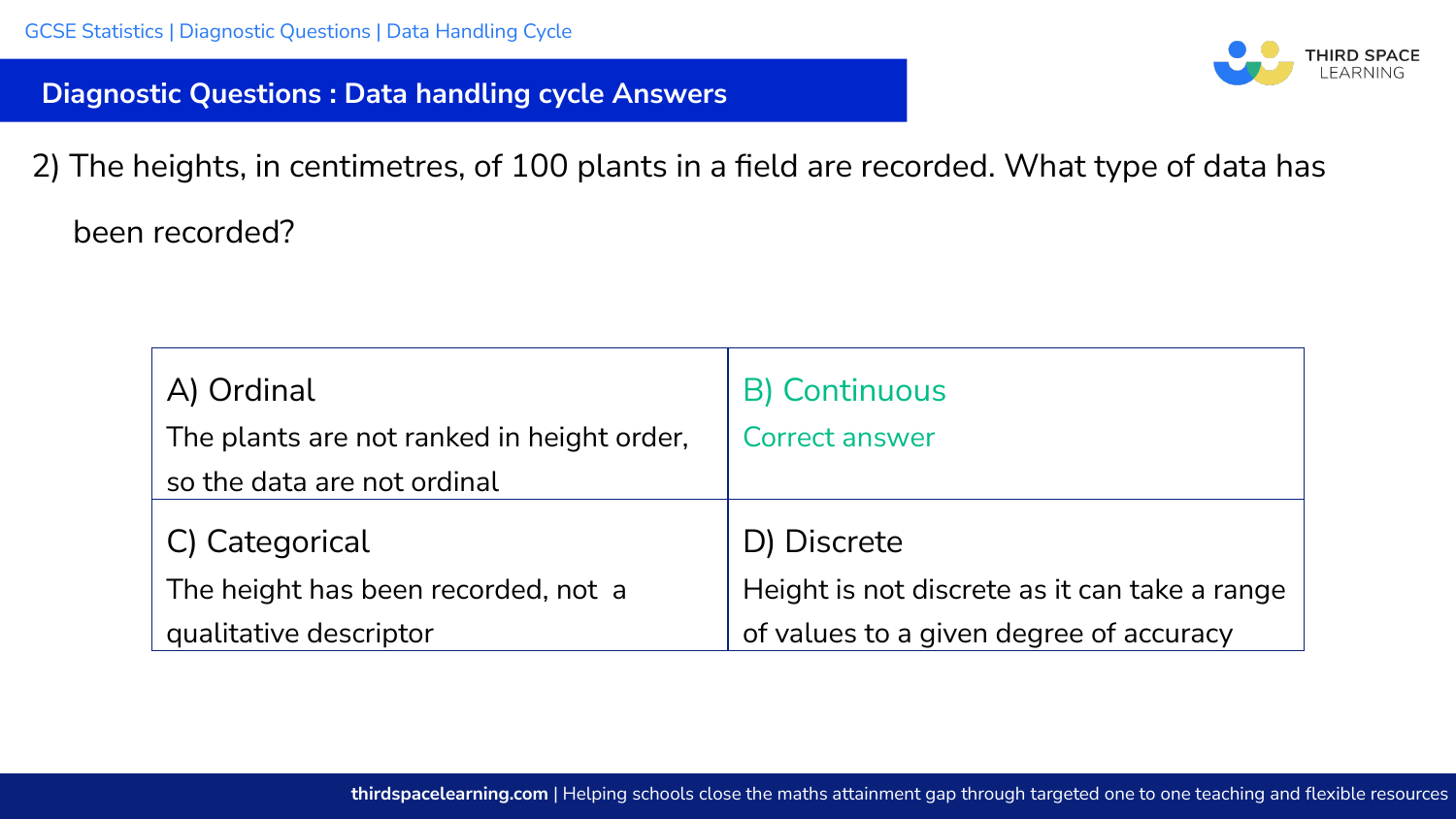

Diagnostic Questions : Data handling cycle Answers
| 2) The heights, in centimetres, of 100 plants in a field are recorded. What type of data has been recorded? |
| --- |
| A) Ordinal The plants are not ranked in height order, so the data are not ordinal | B) Continuous Correct answer |
| --- | --- |
| C) Categorical The height has been recorded, not a qualitative descriptor | D) Discrete Height is not discrete as it can take a range of values to a given degree of accuracy |